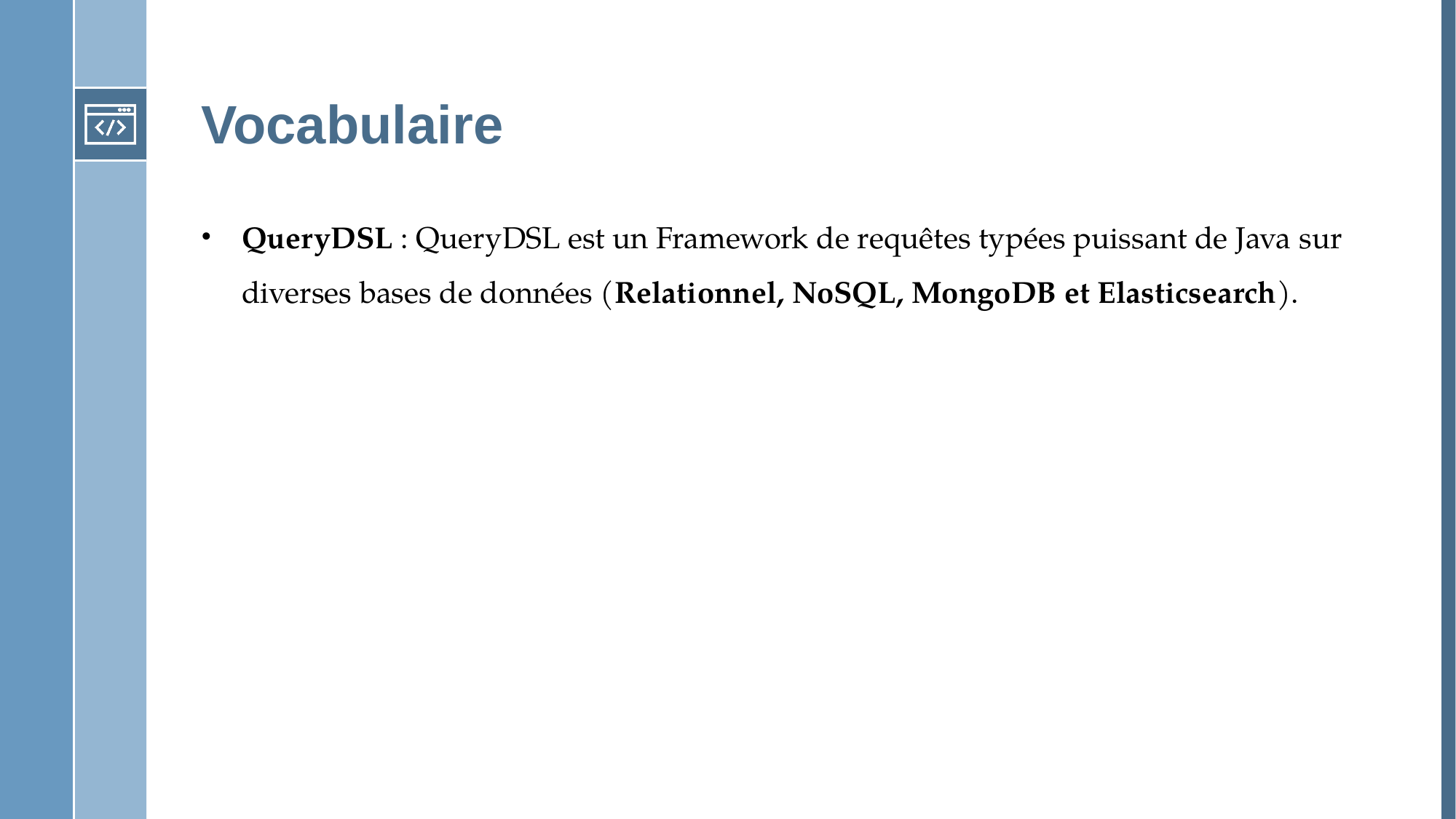

# Vocabulaire
QueryDSL : QueryDSL est un Framework de requêtes typées puissant de Java sur diverses bases de données (Relationnel, NoSQL, MongoDB et Elasticsearch).